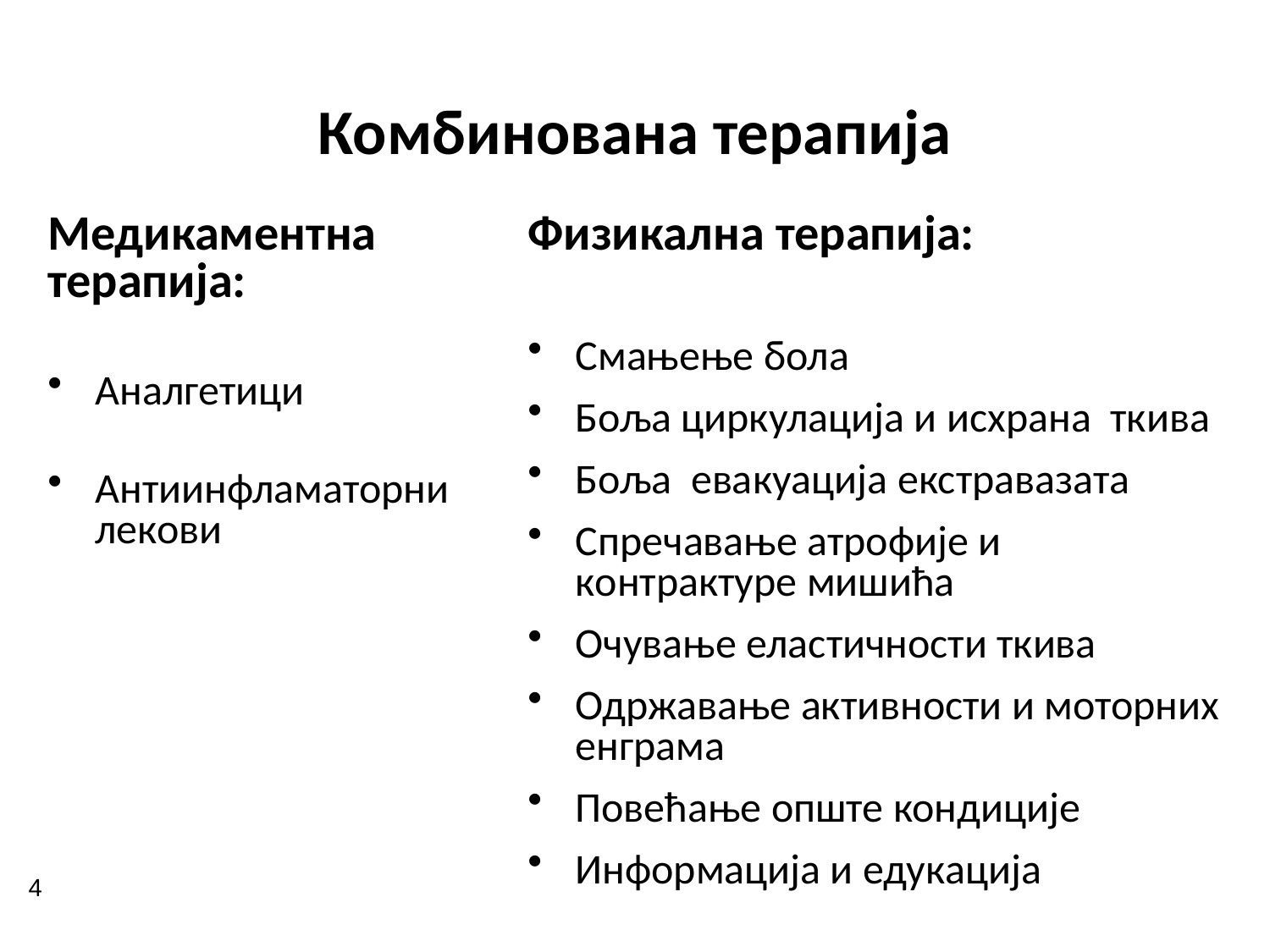

# Комбинована терапија
Медикаментна терапија:

Аналгетици

Антиинфламаторни лекови

Физикална терапија:

Смањење бола
Боља циркулација и исхрана  ткива
Боља  евакуација екстравазата
Спречавање атрофије и контрактуре мишића
Очување еластичности ткива
Одржавање активности и моторних енграма
Повећање опште кондиције
Информација и едукација
4